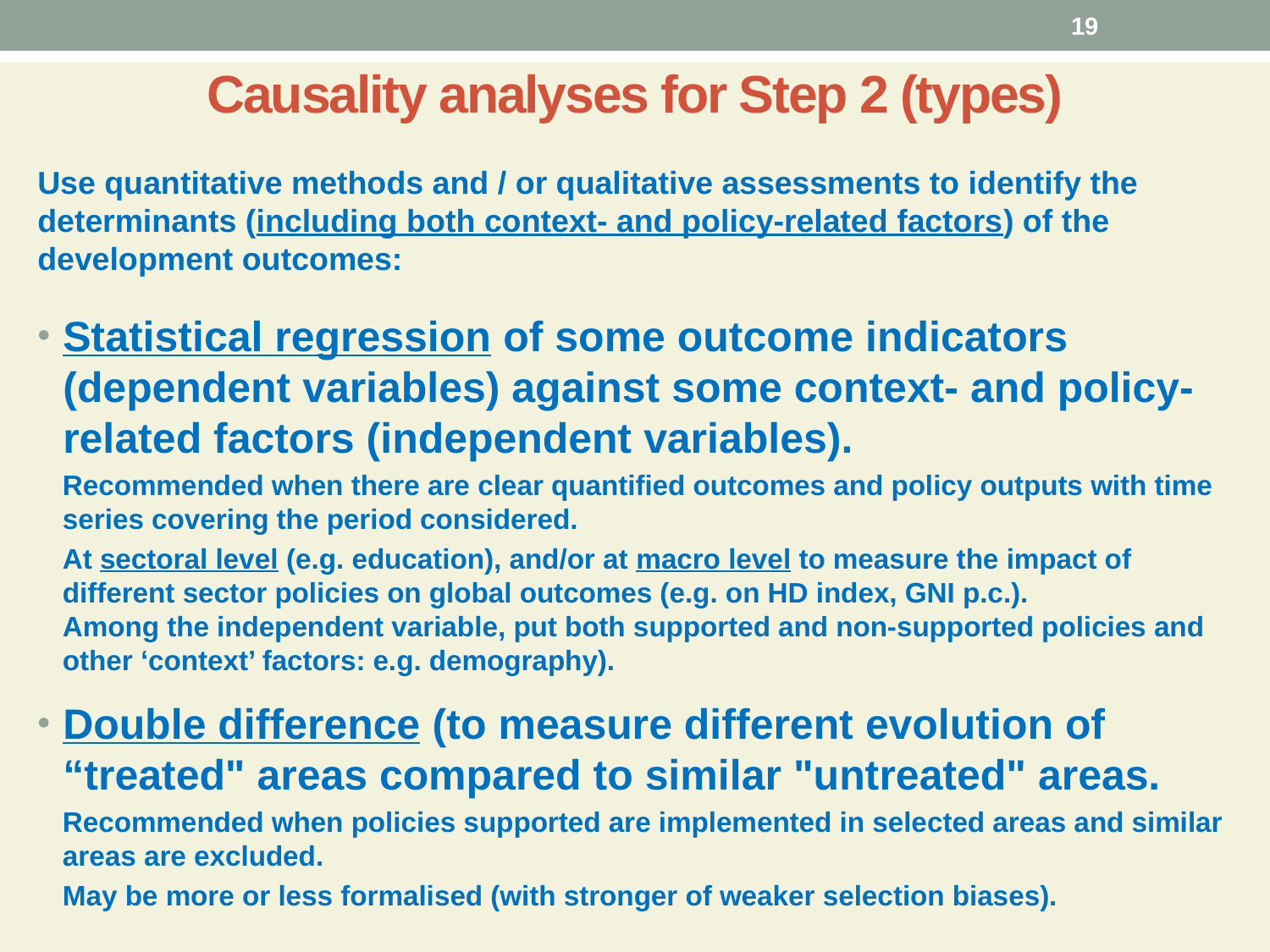

19
# Causality analyses for Step 2 (types)
Use quantitative methods and / or qualitative assessments to identify the determinants (including both context- and policy-related factors) of the development outcomes:

Statistical regression of some outcome indicators (dependent variables) against some context- and policy-related factors (independent variables).
Recommended when there are clear quantified outcomes and policy outputs with time series covering the period considered.
At sectoral level (e.g. education), and/or at macro level to measure the impact of different sector policies on global outcomes (e.g. on HD index, GNI p.c.).
Among the independent variable, put both supported and non-supported policies and other ‘context’ factors: e.g. demography).
Double difference (to measure different evolution of “treated" areas compared to similar "untreated" areas.
Recommended when policies supported are implemented in selected areas and similar areas are excluded.
May be more or less formalised (with stronger of weaker selection biases).